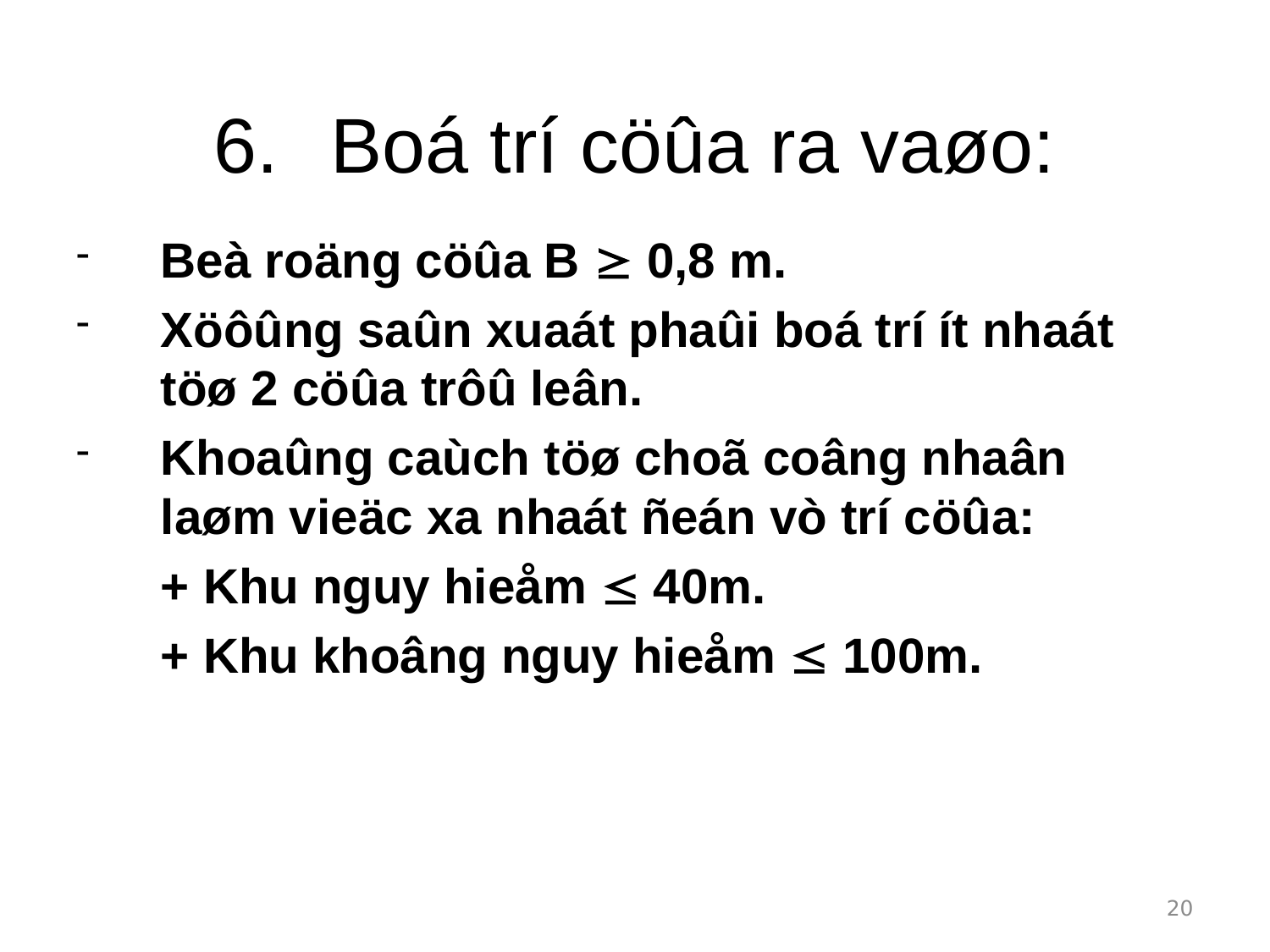

# Boá trí cöûa ra vaøo:
Beà roäng cöûa B ≥ 0,8 m.
Xöôûng saûn xuaát phaûi boá trí ít nhaát töø 2 cöûa trôû leân.
Khoaûng caùch töø choã coâng nhaân laøm vieäc xa nhaát ñeán vò trí cöûa:
	+ Khu nguy hieåm ≤ 40m.
	+ Khu khoâng nguy hieåm ≤ 100m.

20